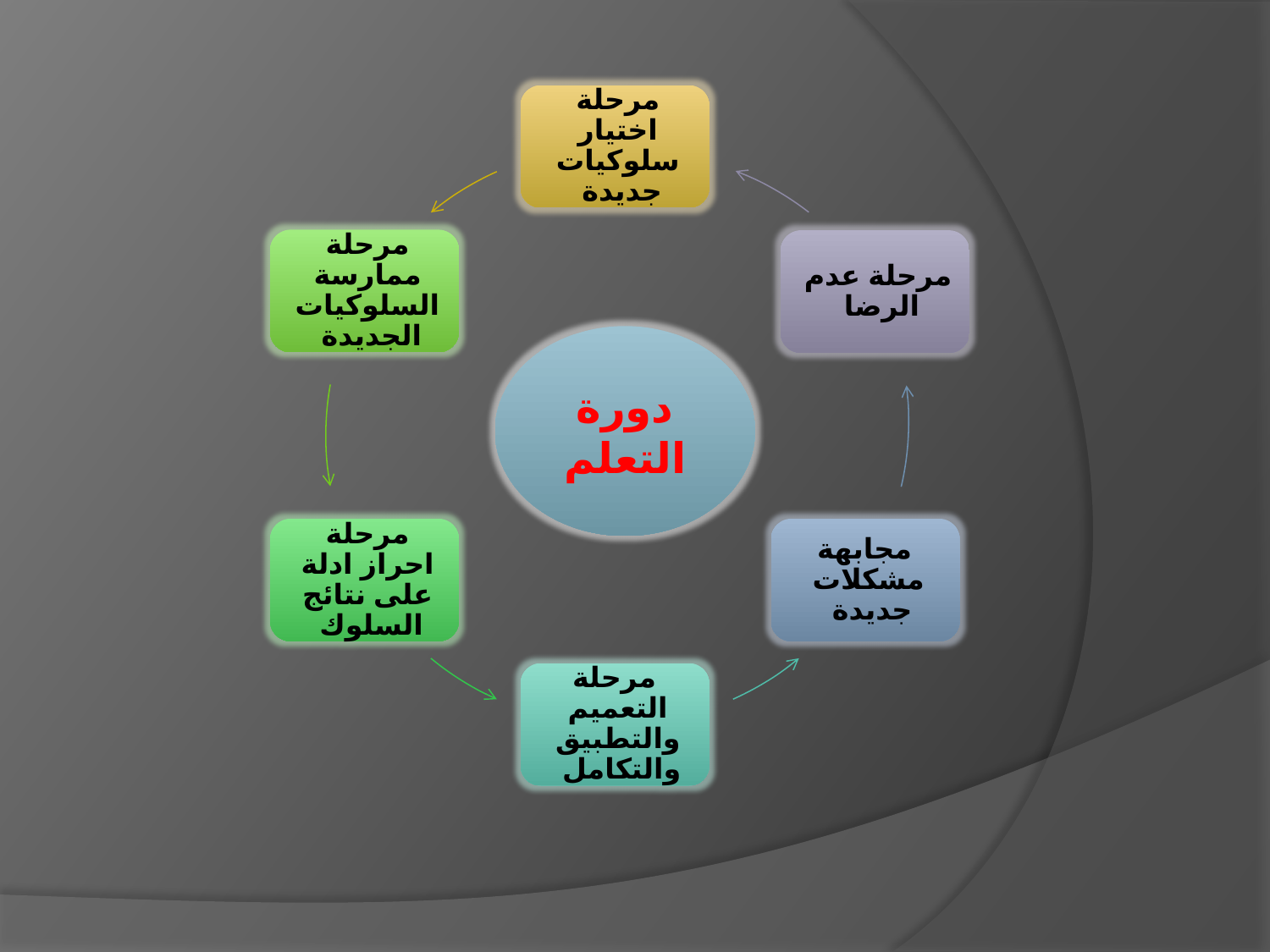

مرحلة اختيار سلوكيات جديدة
مرحلة ممارسة السلوكيات الجديدة
مرحلة احراز ادلة على نتائج السلوك
 مرحلة التعميم والتطبيق والتكامل
 مجابهة مشكلات جديدة
مرحلة عدم الرضا
دورة التعلم